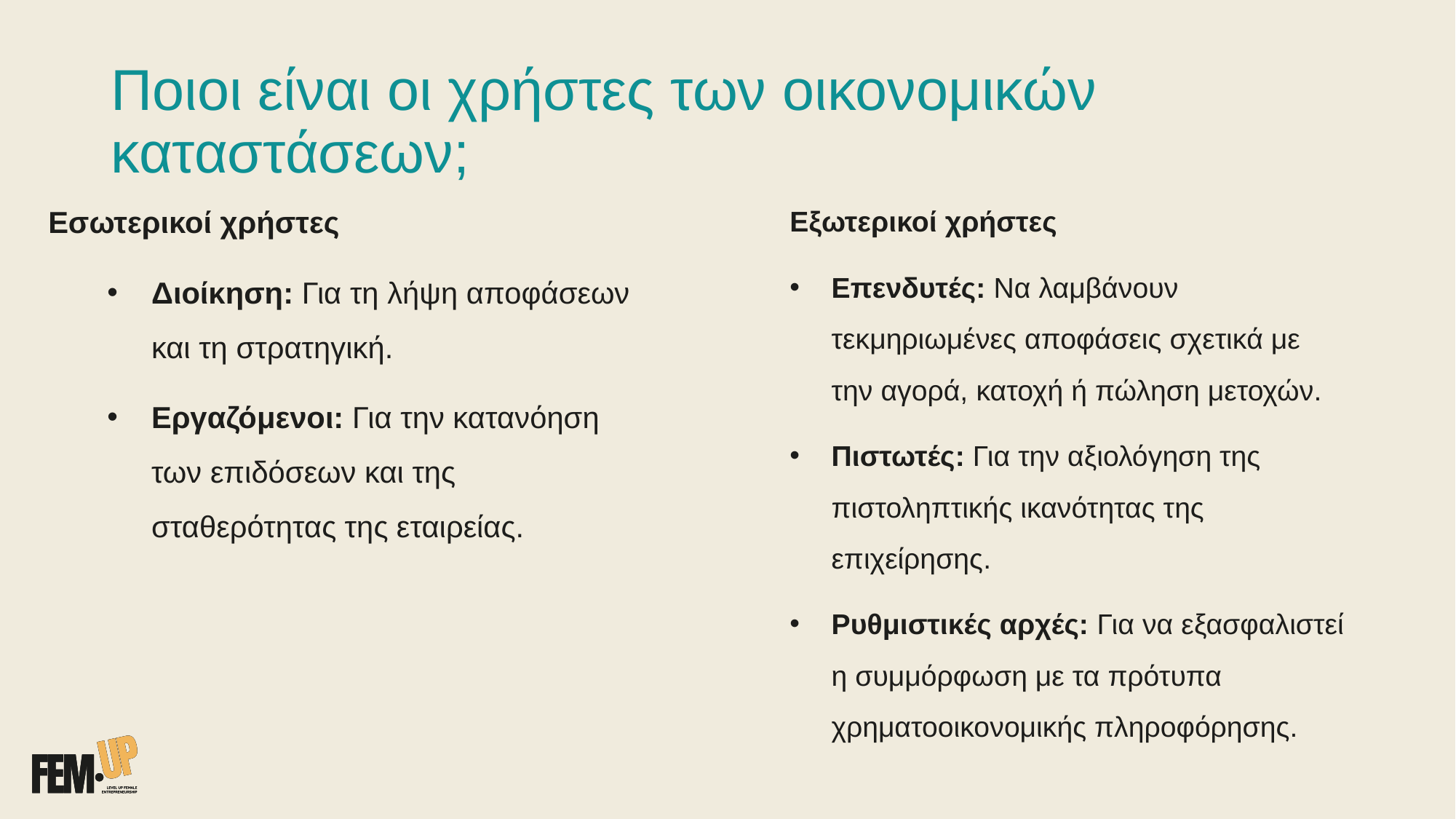

# Ποιοι είναι οι χρήστες των οικονομικών καταστάσεων;
Εξωτερικοί χρήστες
Επενδυτές: Να λαμβάνουν τεκμηριωμένες αποφάσεις σχετικά με την αγορά, κατοχή ή πώληση μετοχών.
Πιστωτές: Για την αξιολόγηση της πιστοληπτικής ικανότητας της επιχείρησης.
Ρυθμιστικές αρχές: Για να εξασφαλιστεί η συμμόρφωση με τα πρότυπα χρηματοοικονομικής πληροφόρησης.
Εσωτερικοί χρήστες
Διοίκηση: Για τη λήψη αποφάσεων και τη στρατηγική.
Εργαζόμενοι: Για την κατανόηση των επιδόσεων και της σταθερότητας της εταιρείας.